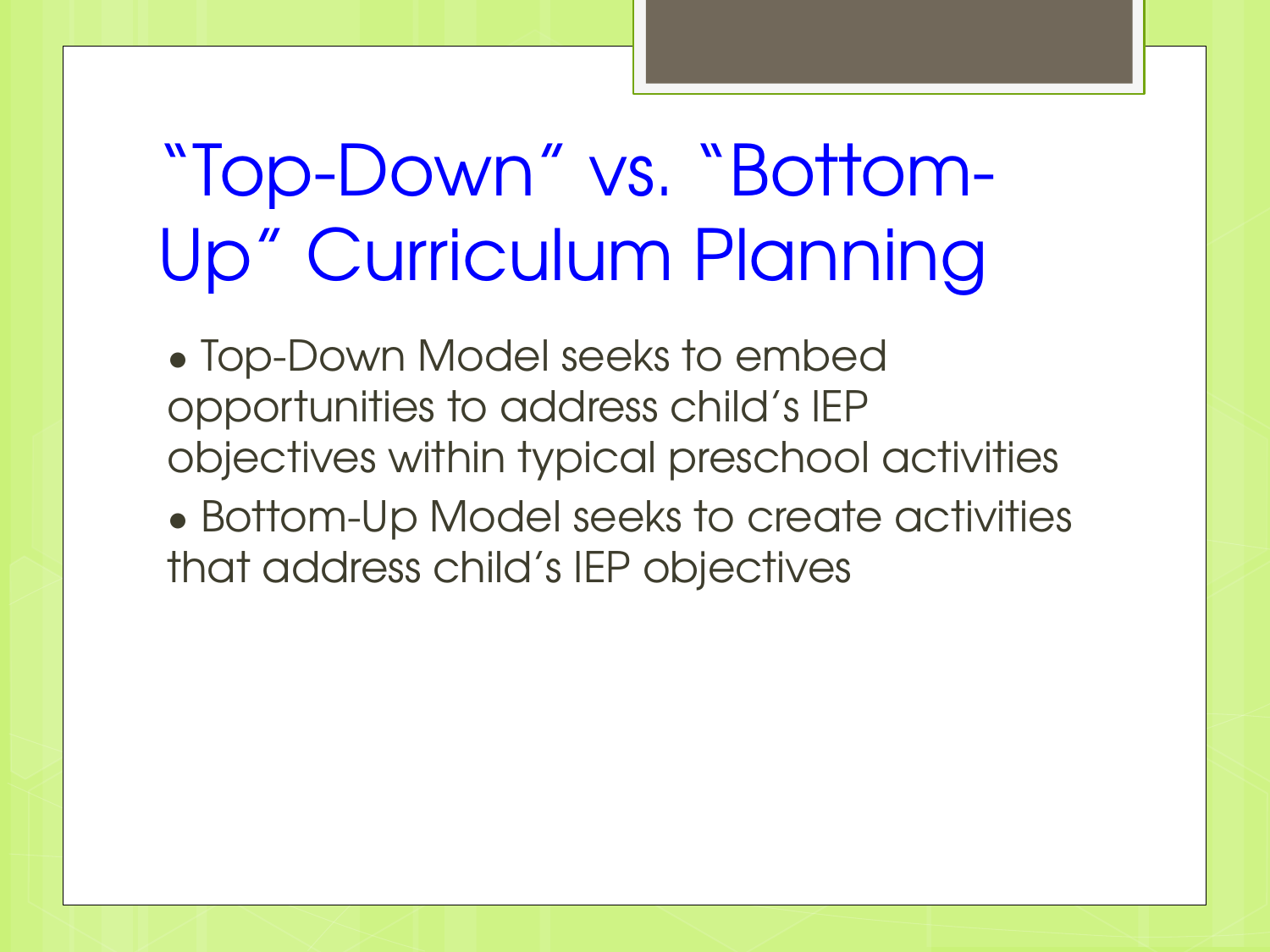

# “Top-Down” vs. “Bottom-Up” Curriculum Planning
• Top-Down Model seeks to embed opportunities to address child’s IEP objectives within typical preschool activities
• Bottom-Up Model seeks to create activities that address child’s IEP objectives